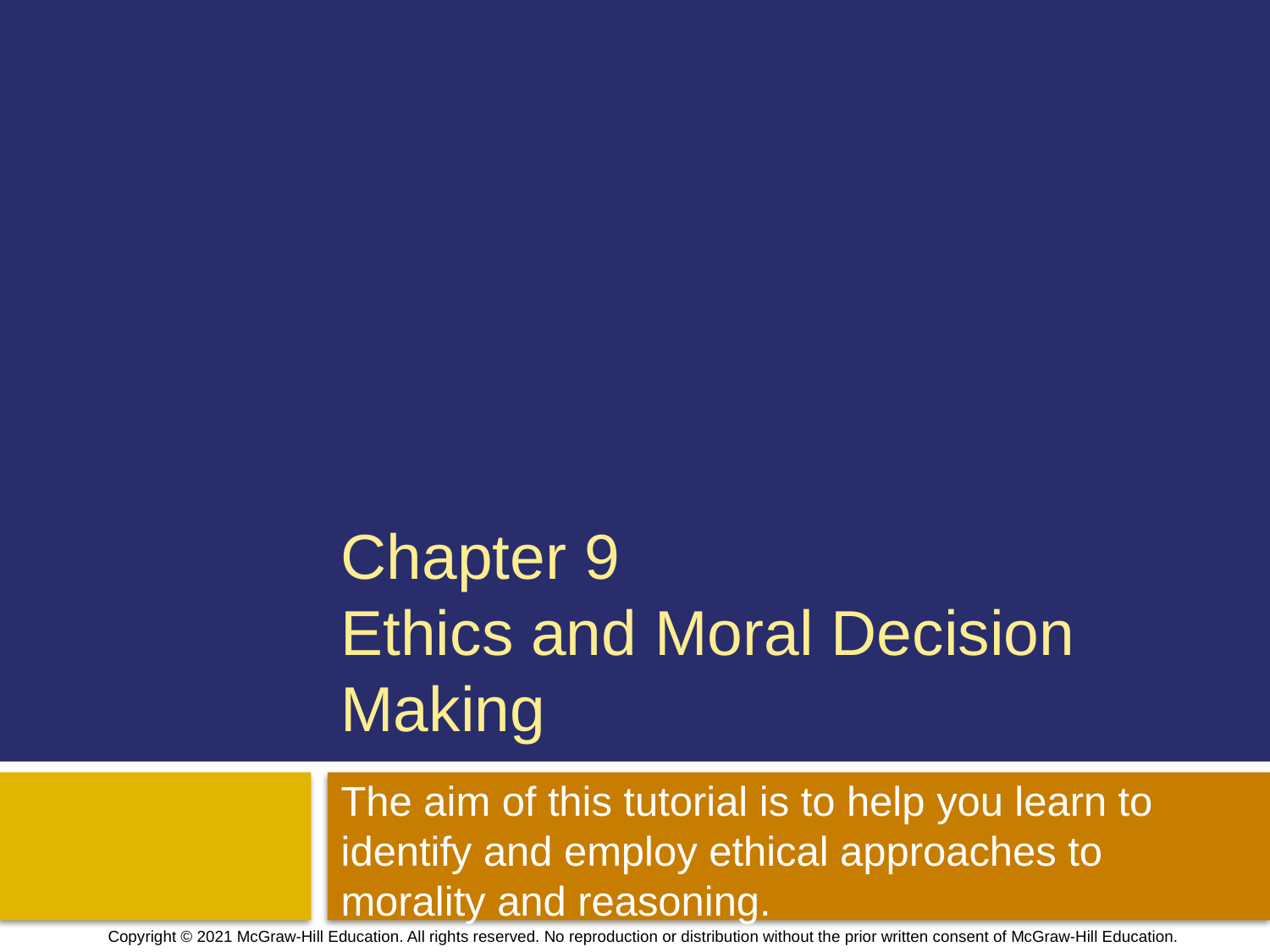

# Chapter 9 Ethics and Moral Decision Making
The aim of this tutorial is to help you learn to identify and employ ethical approaches to morality and reasoning.
Copyright © 2021 McGraw-Hill Education. All rights reserved. No reproduction or distribution without the prior written consent of McGraw-Hill Education.